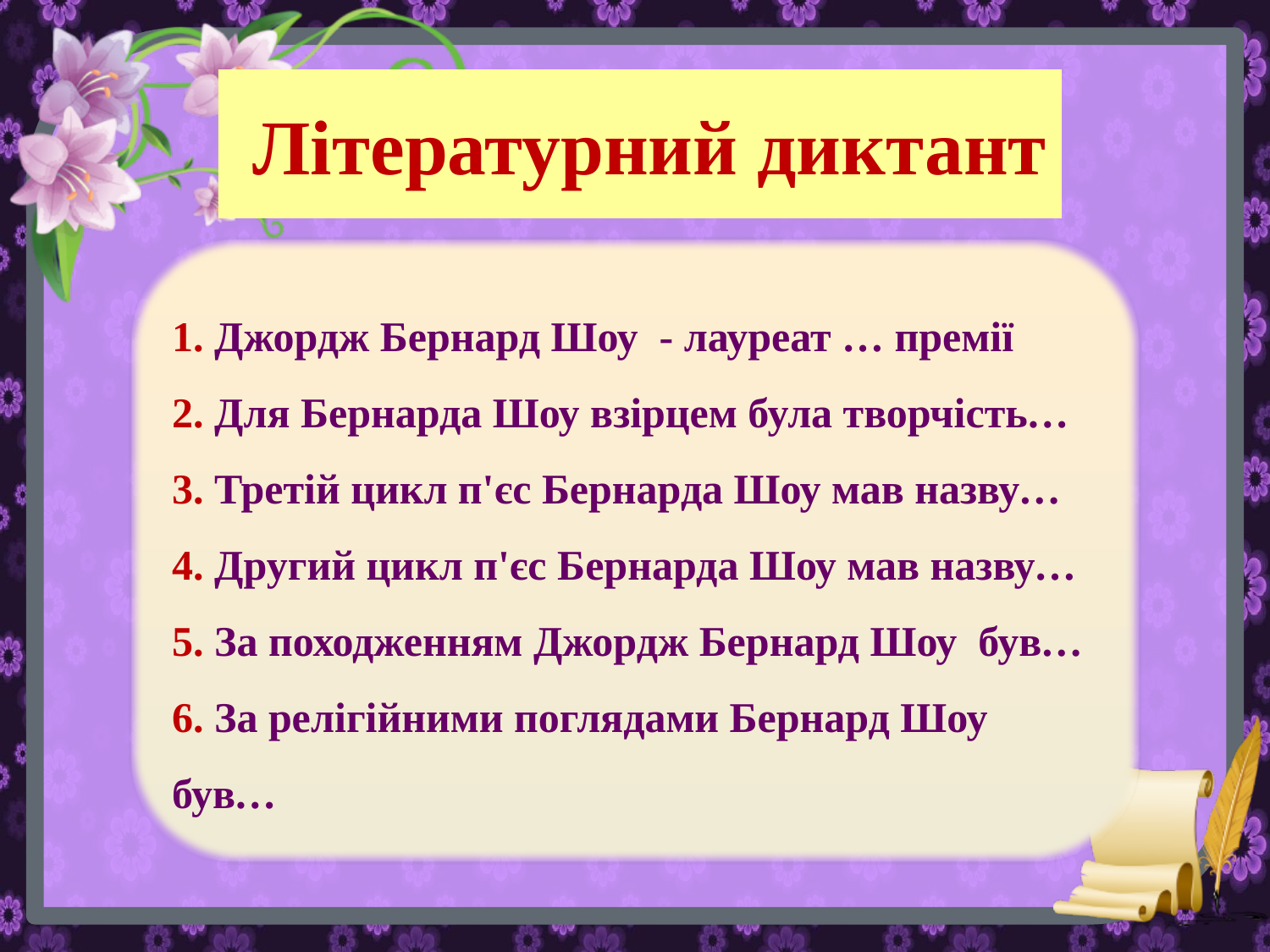

# Літературний диктант
1. Джордж Бернард Шоу  - лауреат … премії
2. Для Бернарда Шоу взірцем була творчість…
3. Третій цикл п'єс Бернарда Шоу мав назву…
4. Другий цикл п'єс Бернарда Шоу мав назву…
5. За походженням Джордж Бернард Шоу  був…
6. За релігійними поглядами Бернард Шоу  був…